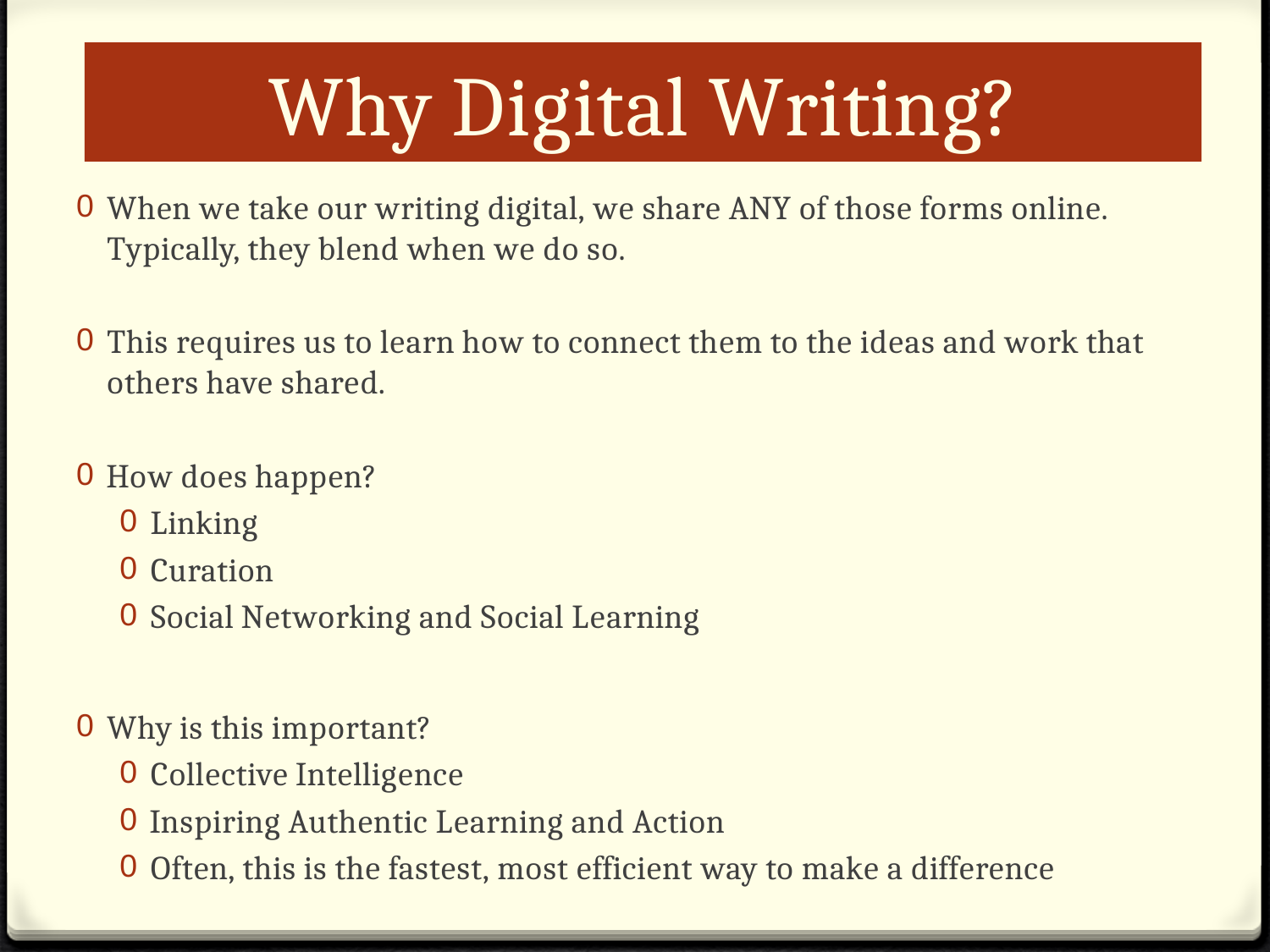

# Why Digital Writing?
When we take our writing digital, we share ANY of those forms online. Typically, they blend when we do so.

This requires us to learn how to connect them to the ideas and work that others have shared.

How does happen?
Linking
Curation
Social Networking and Social Learning

Why is this important?
Collective Intelligence
Inspiring Authentic Learning and Action
Often, this is the fastest, most efficient way to make a difference